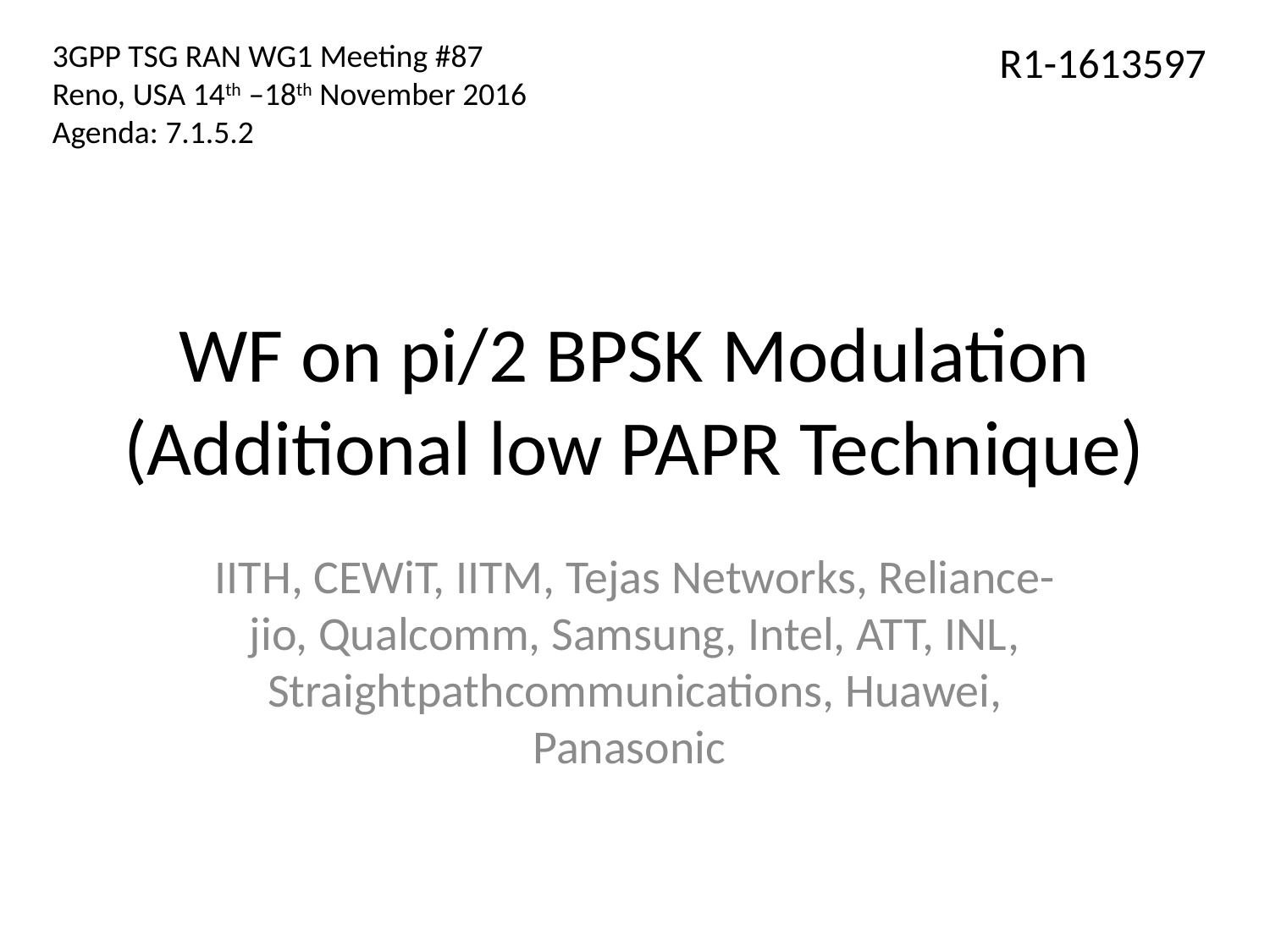

3GPP TSG RAN WG1 Meeting #87
Reno, USA 14th –18th November 2016
Agenda: 7.1.5.2
R1-1613597
# WF on pi/2 BPSK Modulation (Additional low PAPR Technique)
IITH, CEWiT, IITM, Tejas Networks, Reliance-jio, Qualcomm, Samsung, Intel, ATT, INL, Straightpathcommunications, Huawei, Panasonic